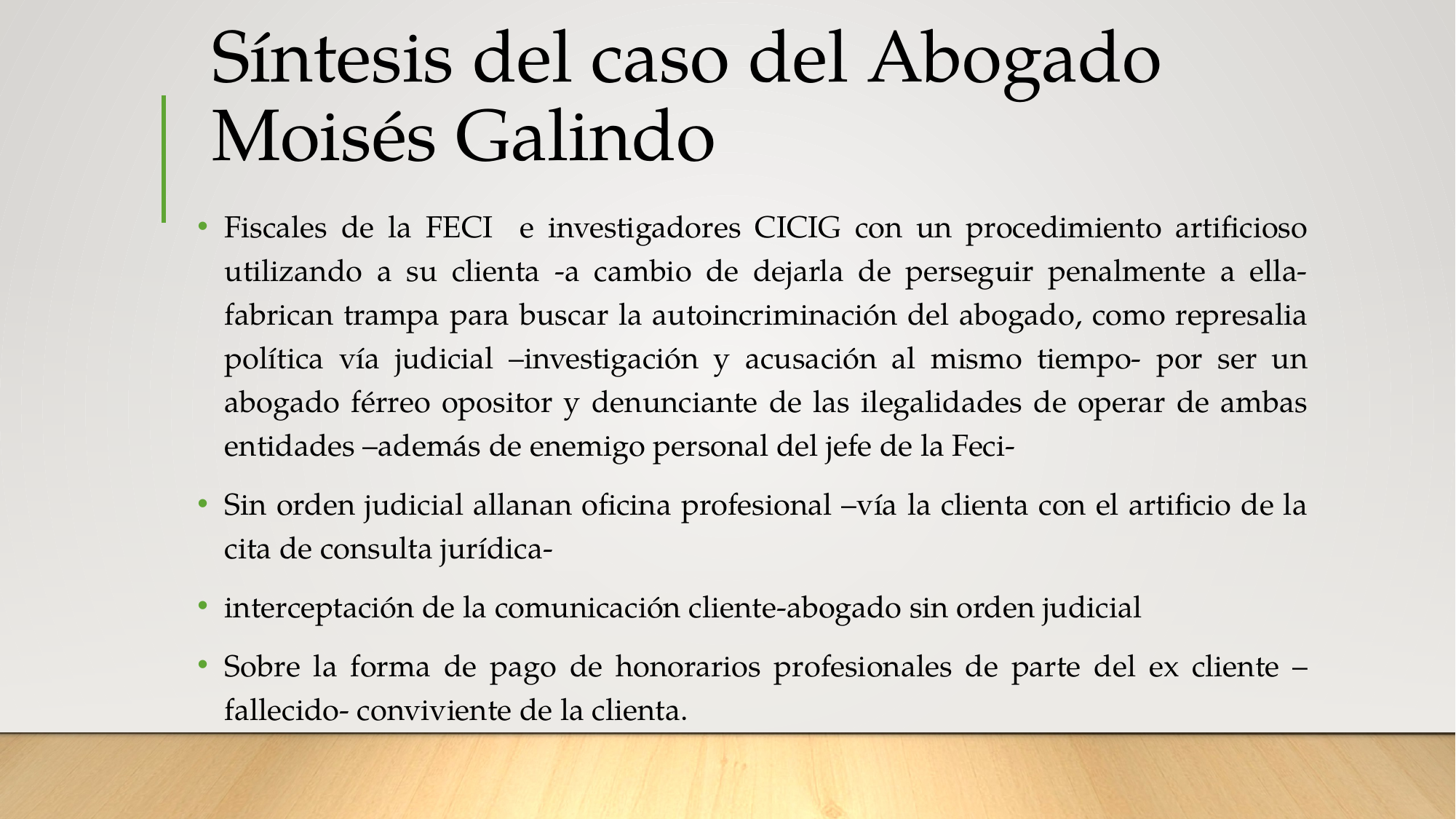

# Síntesis del caso del Abogado Moisés Galindo
Fiscales de la FECI  e investigadores CICIG con un procedimiento artificioso utilizando a su clienta -a cambio de dejarla de perseguir penalmente a ella- fabrican trampa para buscar la autoincriminación del abogado, como represalia política vía judicial –investigación y acusación al mismo tiempo- por ser un abogado férreo opositor y denunciante de las ilegalidades de operar de ambas entidades –además de enemigo personal del jefe de la Feci-
Sin orden judicial allanan oficina profesional –vía la clienta con el artificio de la cita de consulta jurídica-
interceptación de la comunicación cliente-abogado sin orden judicial
Sobre la forma de pago de honorarios profesionales de parte del ex cliente –fallecido- conviviente de la clienta.